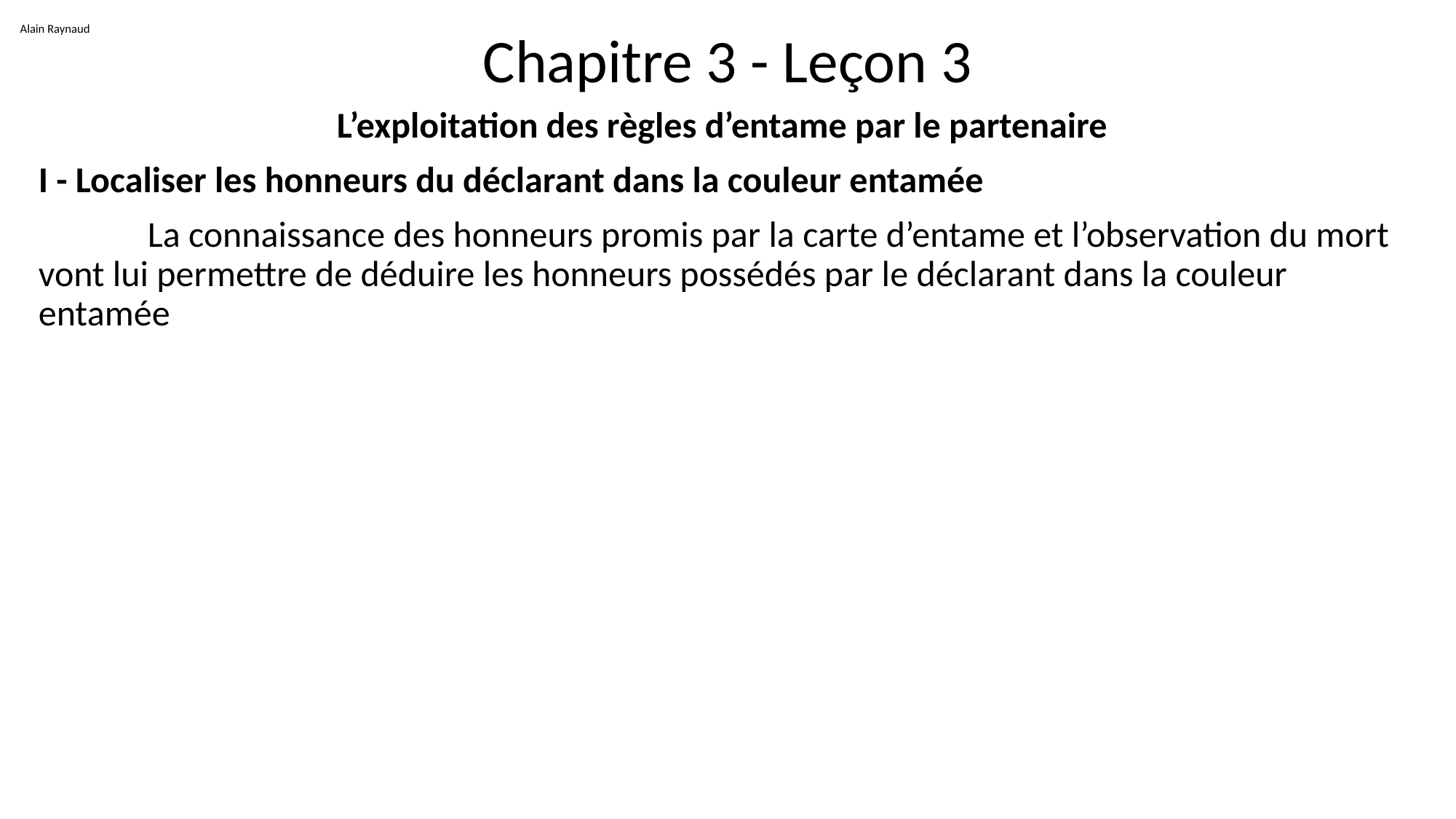

Alain Raynaud
# Chapitre 3 - Leçon 3
L’exploitation des règles d’entame par le partenaire
I - Localiser les honneurs du déclarant dans la couleur entamée
	La connaissance des honneurs promis par la carte d’entame et l’observation du mort vont lui permettre de déduire les honneurs possédés par le déclarant dans la couleur entamée